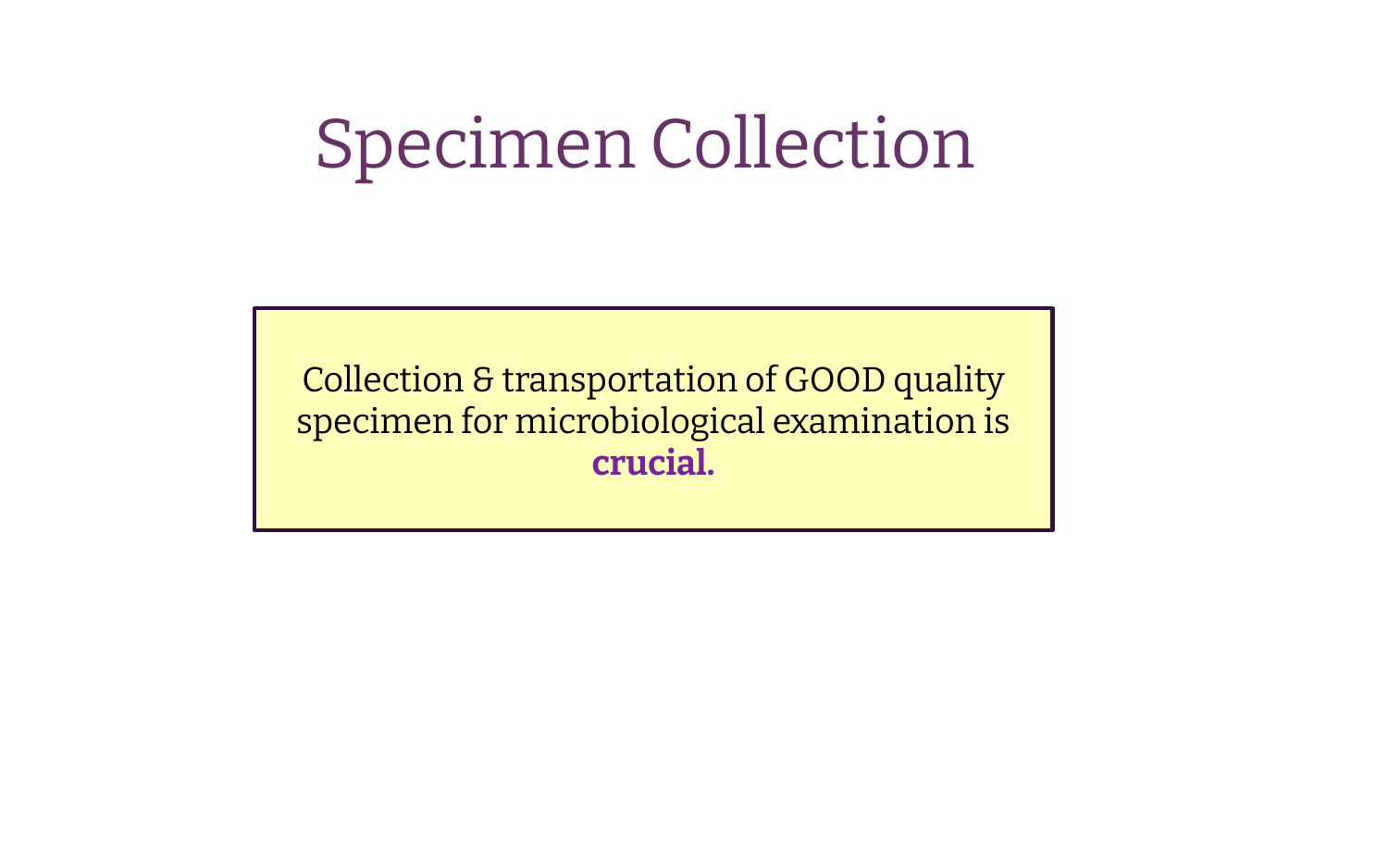

# Specimen Collection

Collection & transportation of GOOD quality specimen for microbiological examination is crucial.